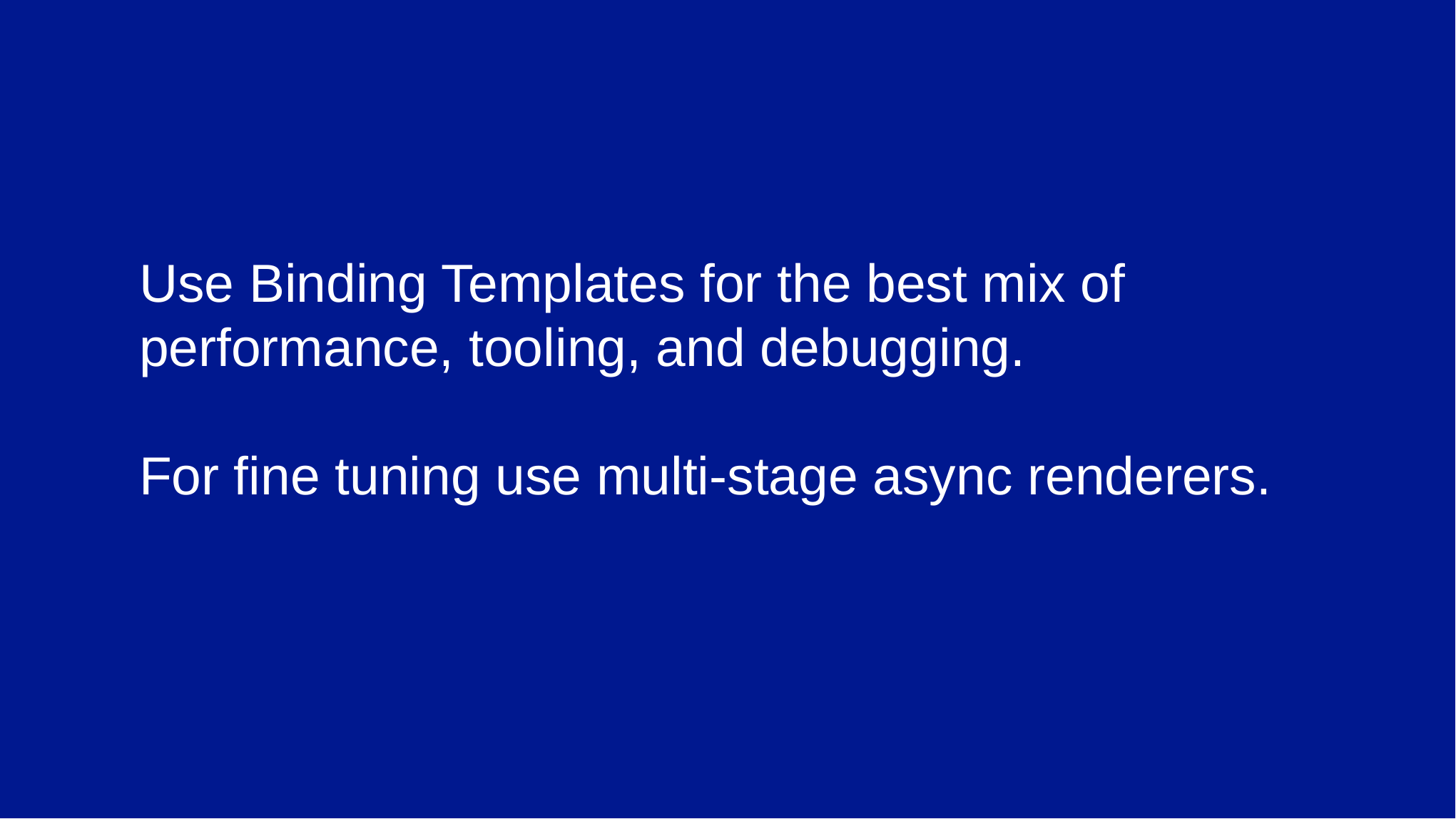

# Use Binding Templates for the best mix of performance, tooling, and debugging. For fine tuning use multi-stage async renderers.